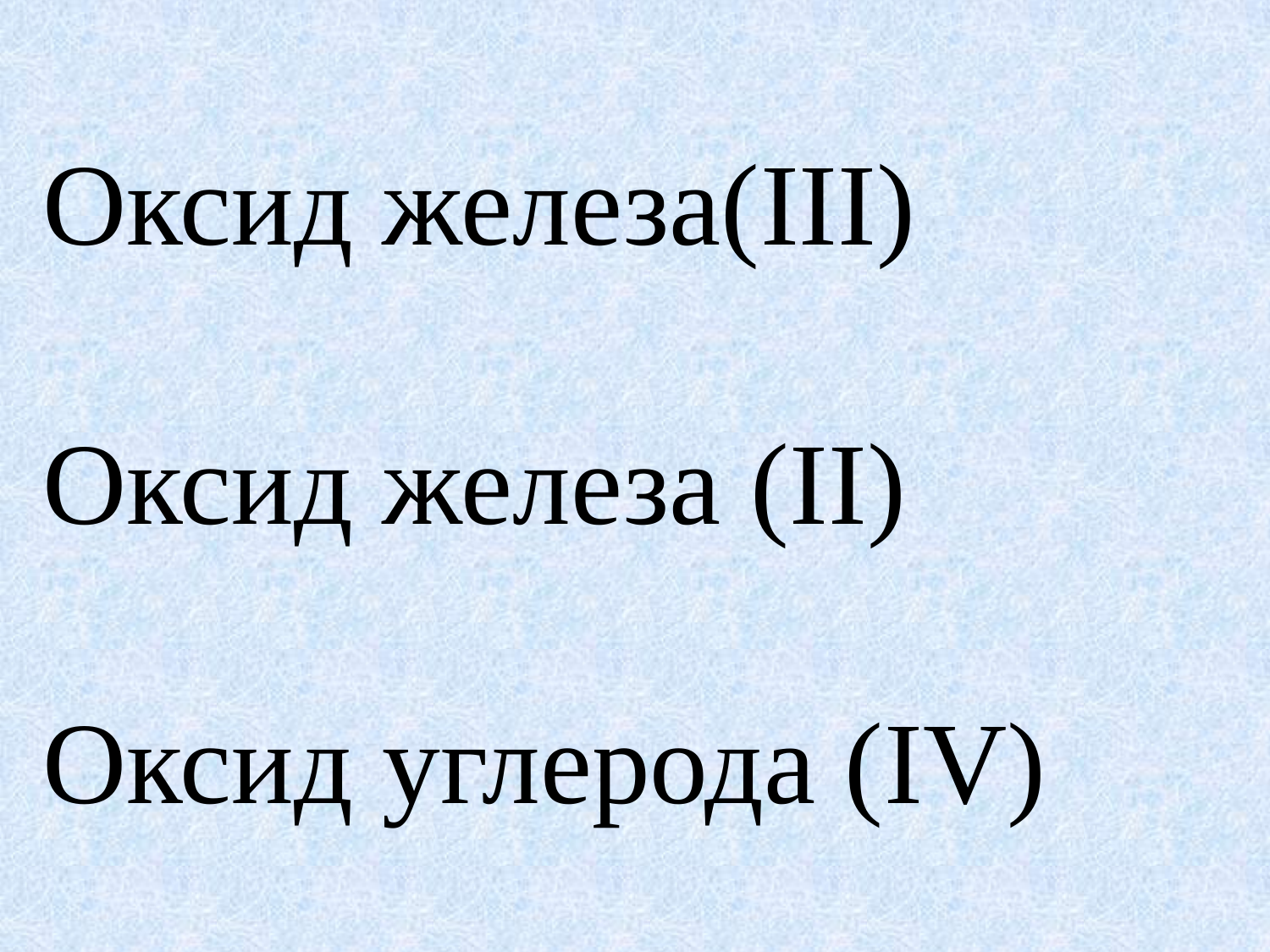

Оксид железа(III)

Оксид железа (II)

Оксид углерода (IV)